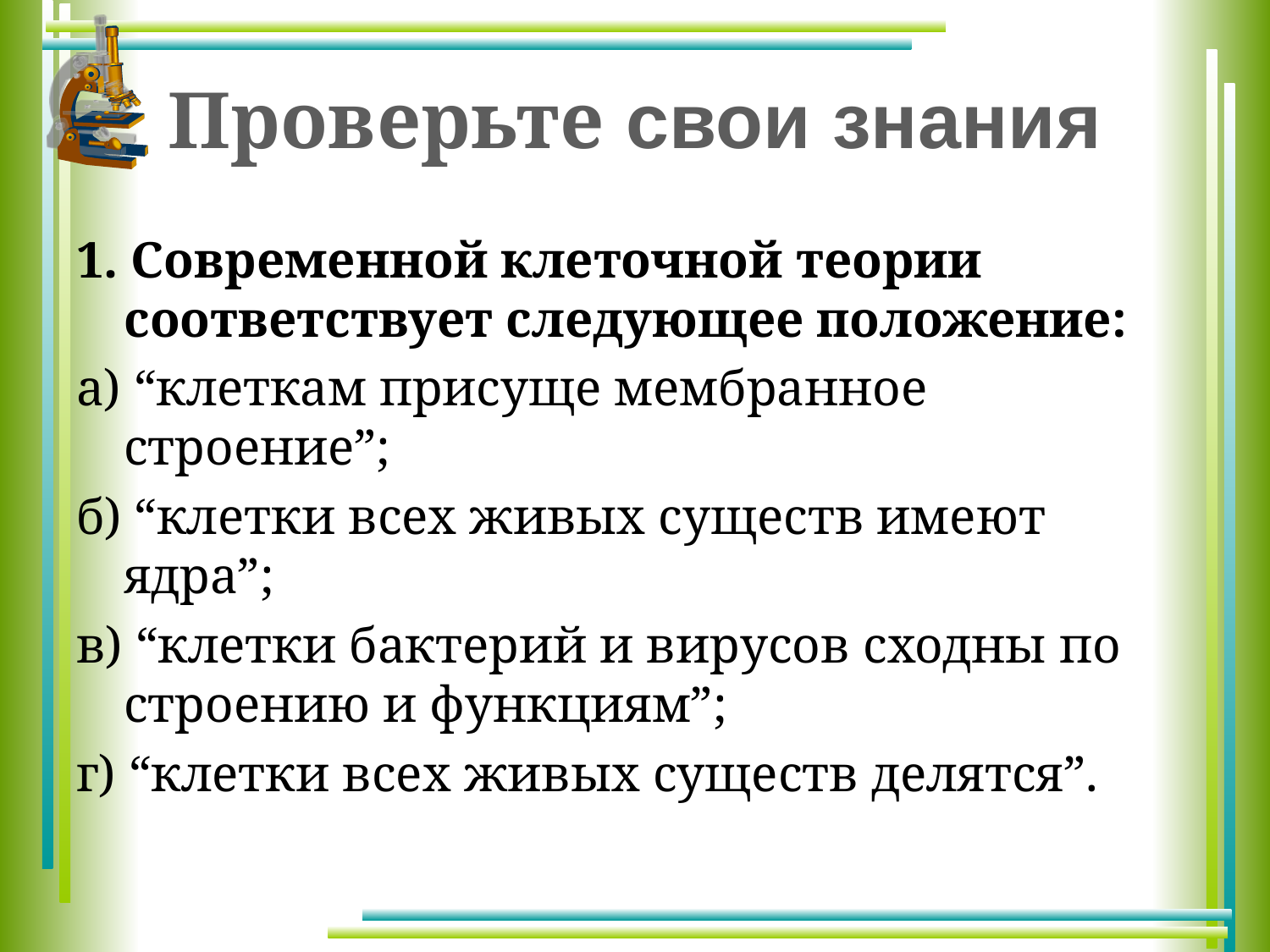

# Проверьте свои знания
1. Современной клеточной теории соответствует следующее положение:
а) “клеткам присуще мембранное строение”;
б) “клетки всех живых существ имеют ядра”;
в) “клетки бактерий и вирусов сходны по строению и функциям”;
г) “клетки всех живых существ делятся”.